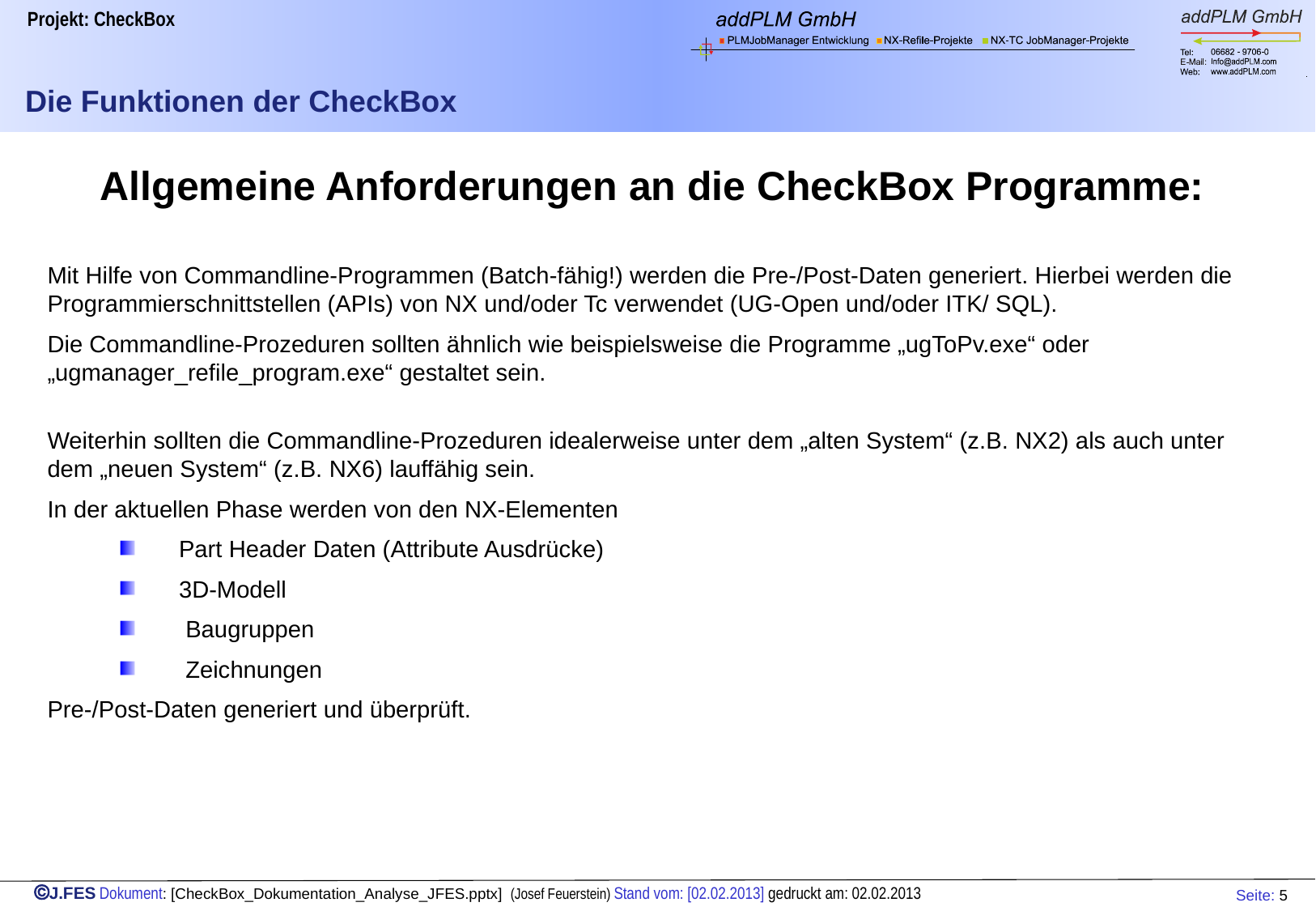

# Die Funktionen der CheckBox
Allgemeine Anforderungen an die CheckBox Programme:

Mit Hilfe von Commandline-Programmen (Batch-fähig!) werden die Pre-/Post-Daten generiert. Hierbei werden die Programmierschnittstellen (APIs) von NX und/oder Tc verwendet (UG-Open und/oder ITK/ SQL).
Die Commandline-Prozeduren sollten ähnlich wie beispielsweise die Programme „ugToPv.exe“ oder „ugmanager_refile_program.exe“ gestaltet sein.
Weiterhin sollten die Commandline-Prozeduren idealerweise unter dem „alten System“ (z.B. NX2) als auch unter dem „neuen System“ (z.B. NX6) lauffähig sein.
In der aktuellen Phase werden von den NX-Elementen
Part Header Daten (Attribute Ausdrücke)
3D-Modell
 Baugruppen
 Zeichnungen
Pre-/Post-Daten generiert und überprüft.